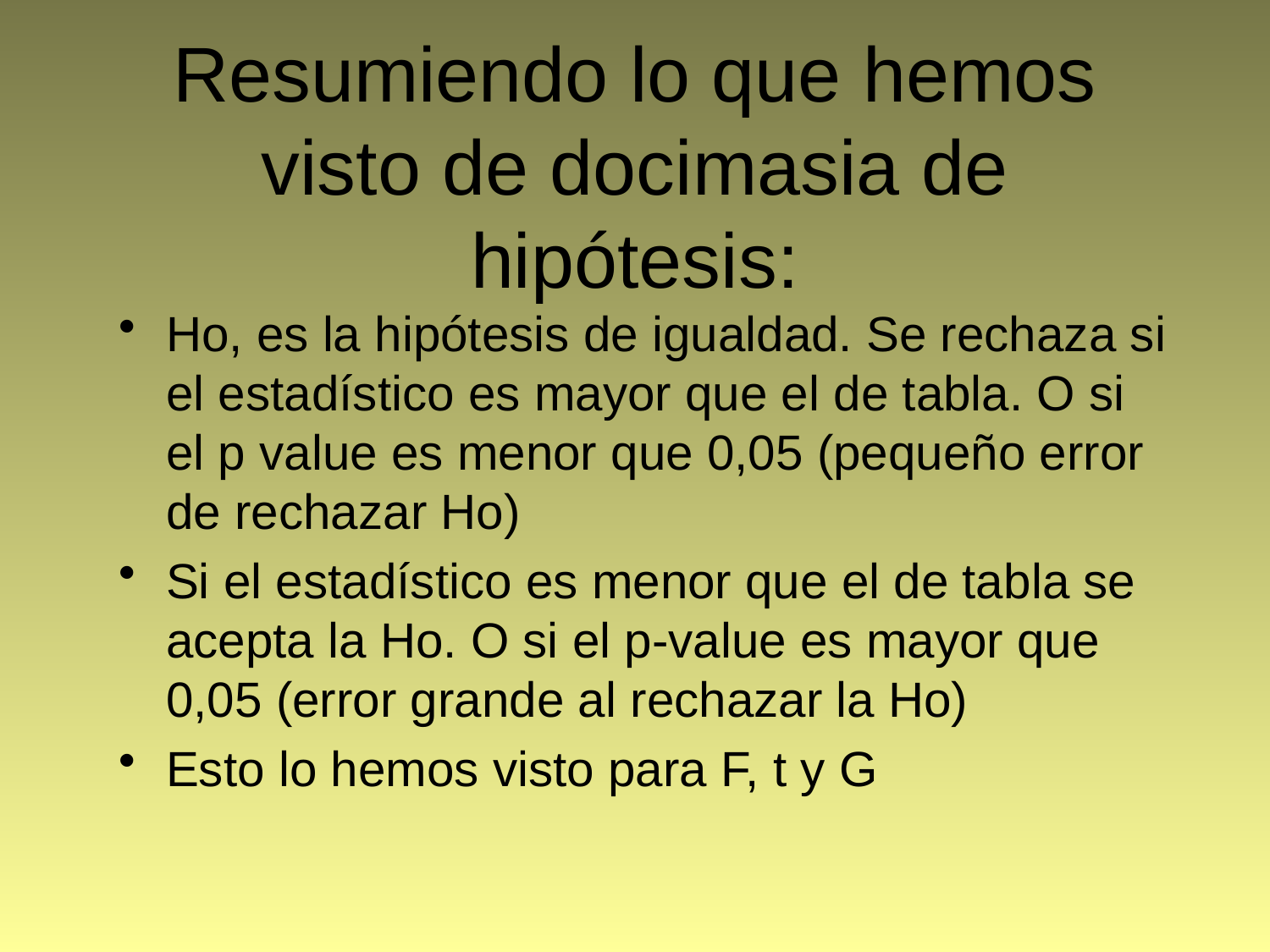

# Resumiendo lo que hemos visto de docimasia de hipótesis:
Ho, es la hipótesis de igualdad. Se rechaza si el estadístico es mayor que el de tabla. O si el p value es menor que 0,05 (pequeño error de rechazar Ho)
Si el estadístico es menor que el de tabla se acepta la Ho. O si el p-value es mayor que 0,05 (error grande al rechazar la Ho)
Esto lo hemos visto para F, t y G